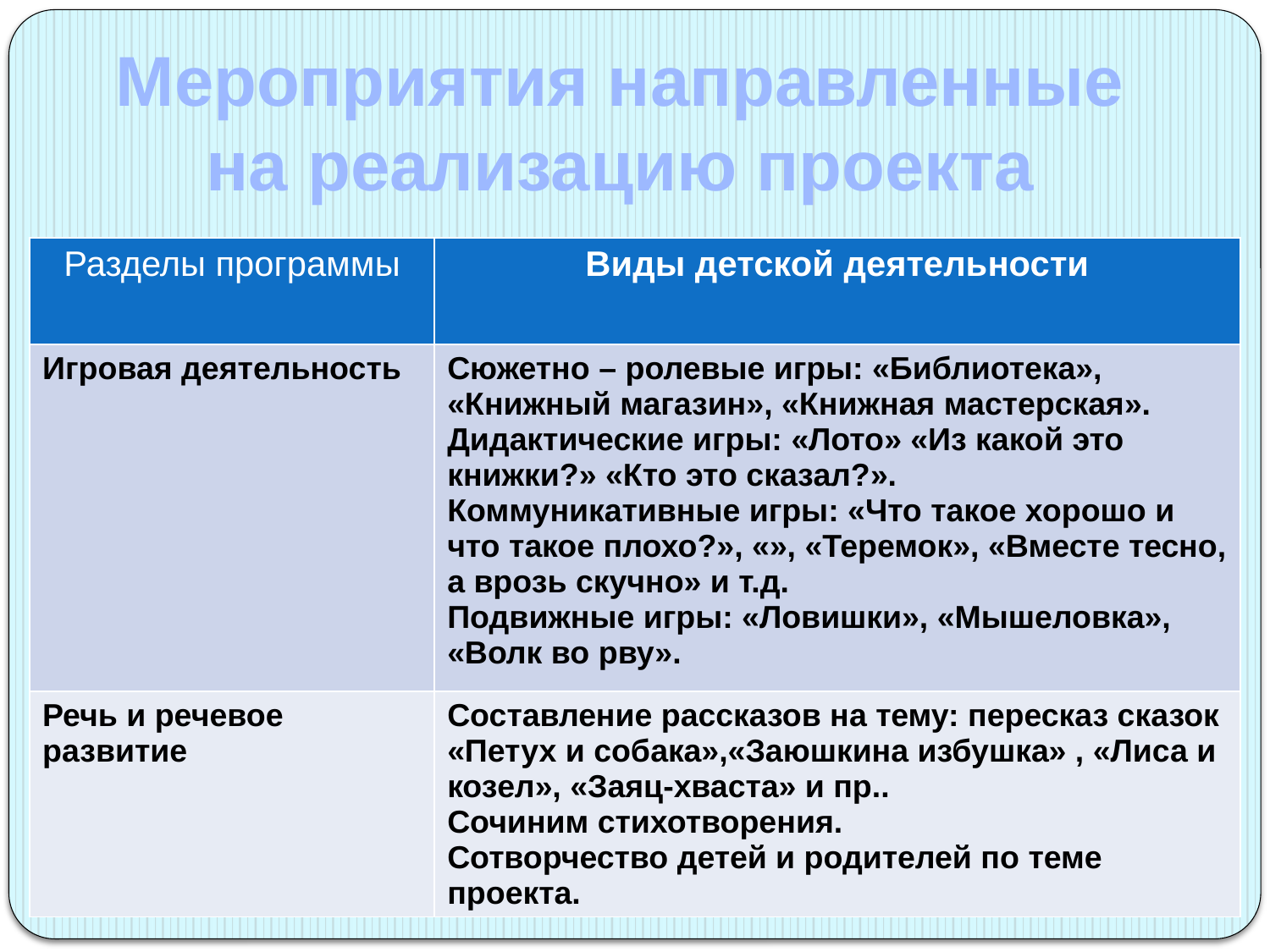

Мероприятия направленные на реализацию проекта
| Разделы программы | Виды детской деятельности |
| --- | --- |
| Игровая деятельность | Сюжетно – ролевые игры: «Библиотека», «Книжный магазин», «Книжная мастерская». Дидактические игры: «Лото» «Из какой это книжки?» «Кто это сказал?». Коммуникативные игры: «Что такое хорошо и что такое плохо?», «», «Теремок», «Вместе тесно, а врозь скучно» и т.д. Подвижные игры: «Ловишки», «Мышеловка», «Волк во рву». |
| Речь и речевое развитие | Составление рассказов на тему: пересказ сказок «Петух и собака»,«Заюшкина избушка» , «Лиса и козел», «Заяц-хваста» и пр.. Сочиним стихотворения. Сотворчество детей и родителей по теме проекта. |